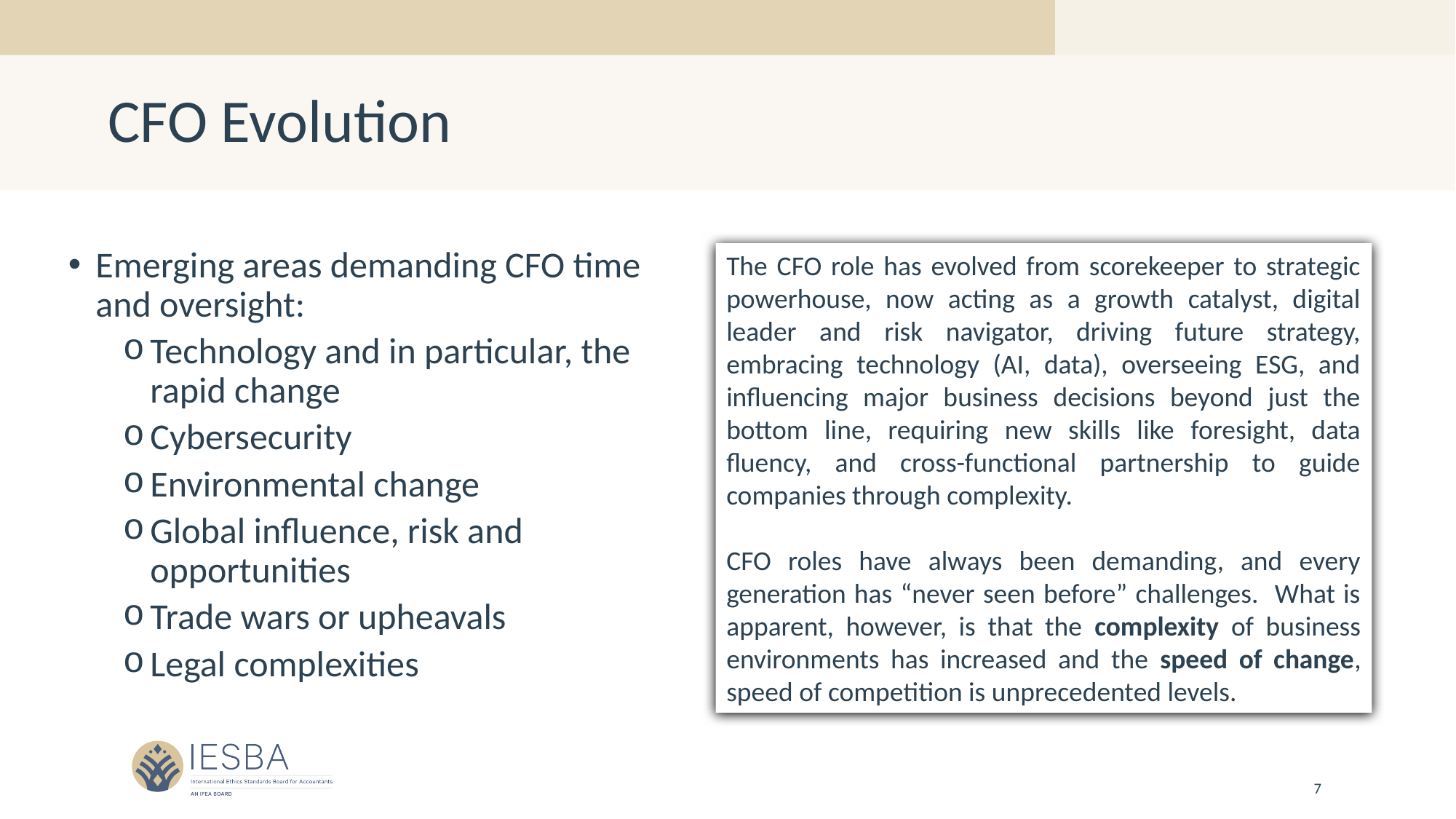

# CFO Evolution
Emerging areas demanding CFO time and oversight:
Technology and in particular, the rapid change
Cybersecurity
Environmental change
Global influence, risk and opportunities
Trade wars or upheavals
Legal complexities
The CFO role has evolved from scorekeeper to strategic powerhouse, now acting as a growth catalyst, digital leader and risk navigator, driving future strategy, embracing technology (AI, data), overseeing ESG, and influencing major business decisions beyond just the bottom line, requiring new skills like foresight, data fluency, and cross-functional partnership to guide companies through complexity.

CFO roles have always been demanding, and every generation has “never seen before” challenges.  What is apparent, however, is that the complexity of business environments has increased and the speed of change, speed of competition is unprecedented levels.
7